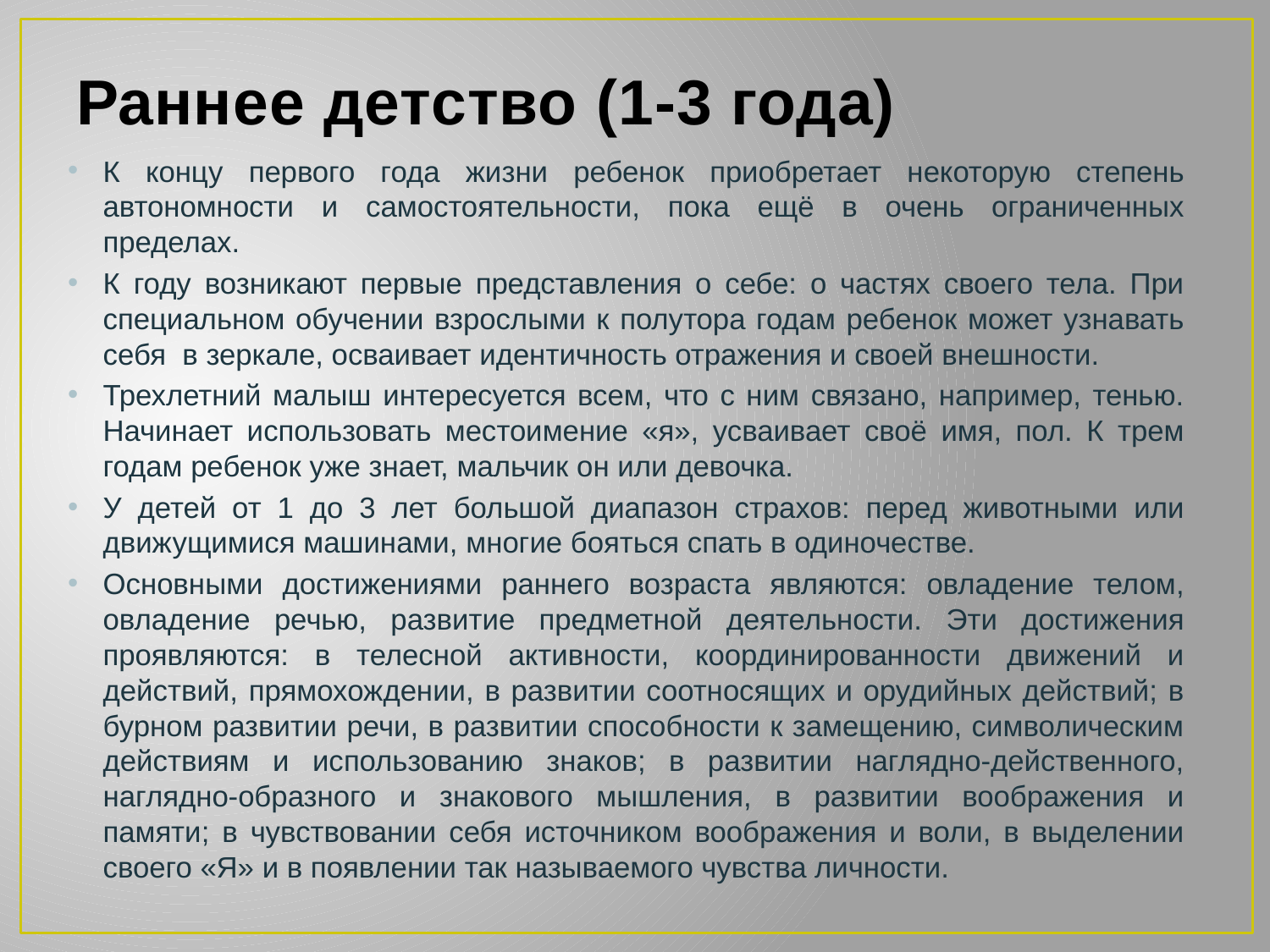

# Раннее детство (1-3 года)
К концу первого года жизни ребенок приобретает некоторую степень автономности и самостоятельности, пока ещё в очень ограниченных пределах.
К году возникают первые представления о себе: о частях своего тела. При специальном обучении взрослыми к полутора годам ребенок может узнавать себя  в зеркале, осваивает идентичность отражения и своей внешности.
Трехлетний малыш интересуется всем, что с ним связано, например, тенью. Начинает использовать местоимение «я», усваивает своё имя, пол. К трем годам ребенок уже знает, мальчик он или девочка.
У детей от 1 до 3 лет большой диапазон страхов: перед животными или движущимися машинами, многие бояться спать в одиночестве.
Основными достижениями раннего возраста являются: овладение телом, овладение речью, развитие предметной деятельности. Эти достижения проявляются: в телесной активности, координированности движений и действий, прямохождении, в развитии соотносящих и орудийных действий; в бурном развитии речи, в развитии способности к замещению, символическим действиям и использованию знаков; в развитии наглядно-действенного, наглядно-образного и знакового мышления, в развитии воображения и памяти; в чувствовании себя источником воображения и воли, в выделении своего «Я» и в появлении так называемого чувства личности.